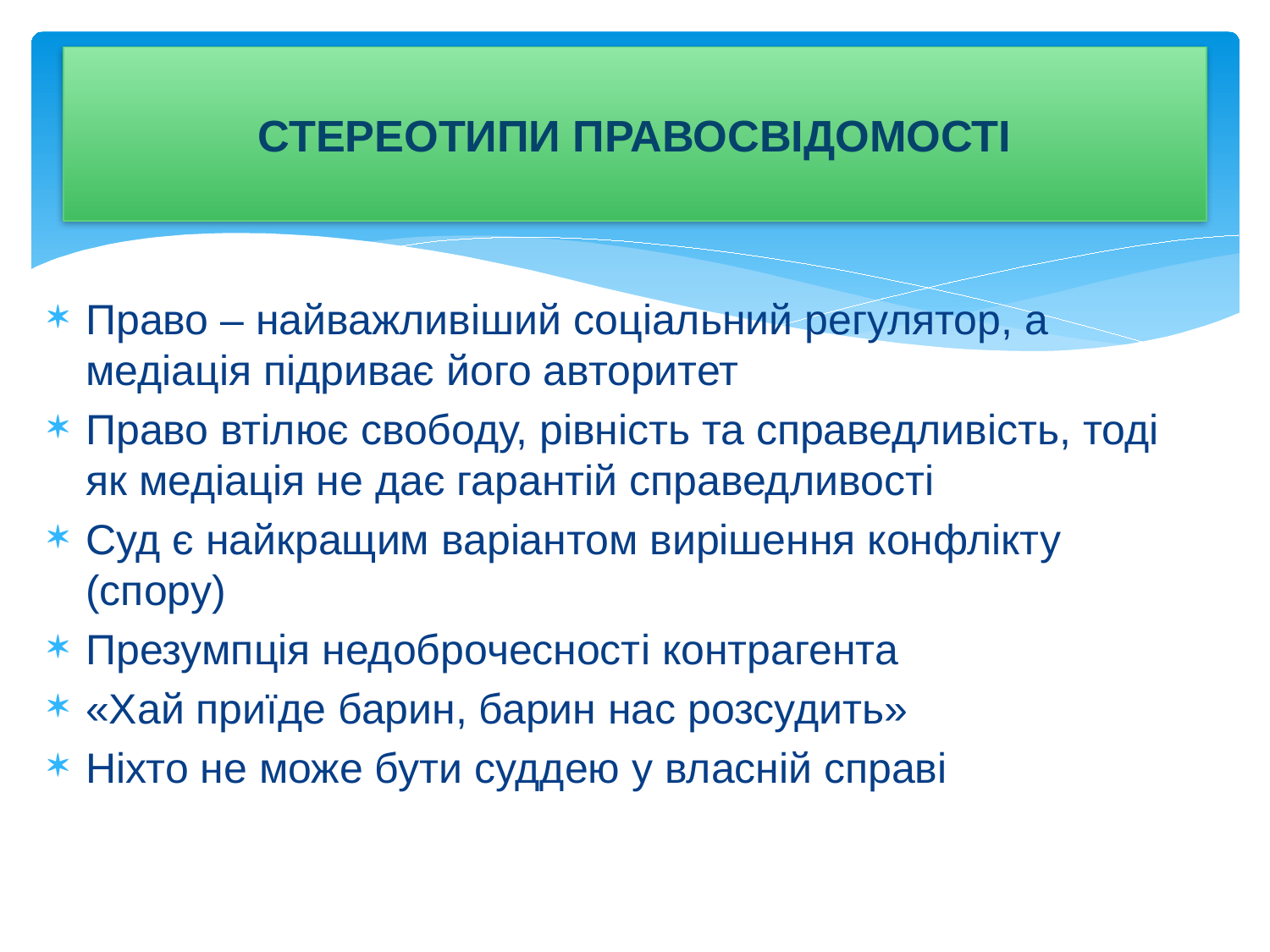

# СТЕРЕОТИПИ ПРАВОСВІДОМОСТІ
Право – найважливіший соціальний регулятор, а медіація підриває його авторитет
Право втілює свободу, рівність та справедливість, тоді як медіація не дає гарантій справедливості
Суд є найкращим варіантом вирішення конфлікту (спору)
Презумпція недоброчесності контрагента
«Хай приїде барин, барин нас розсудить»
Ніхто не може бути суддею у власній справі